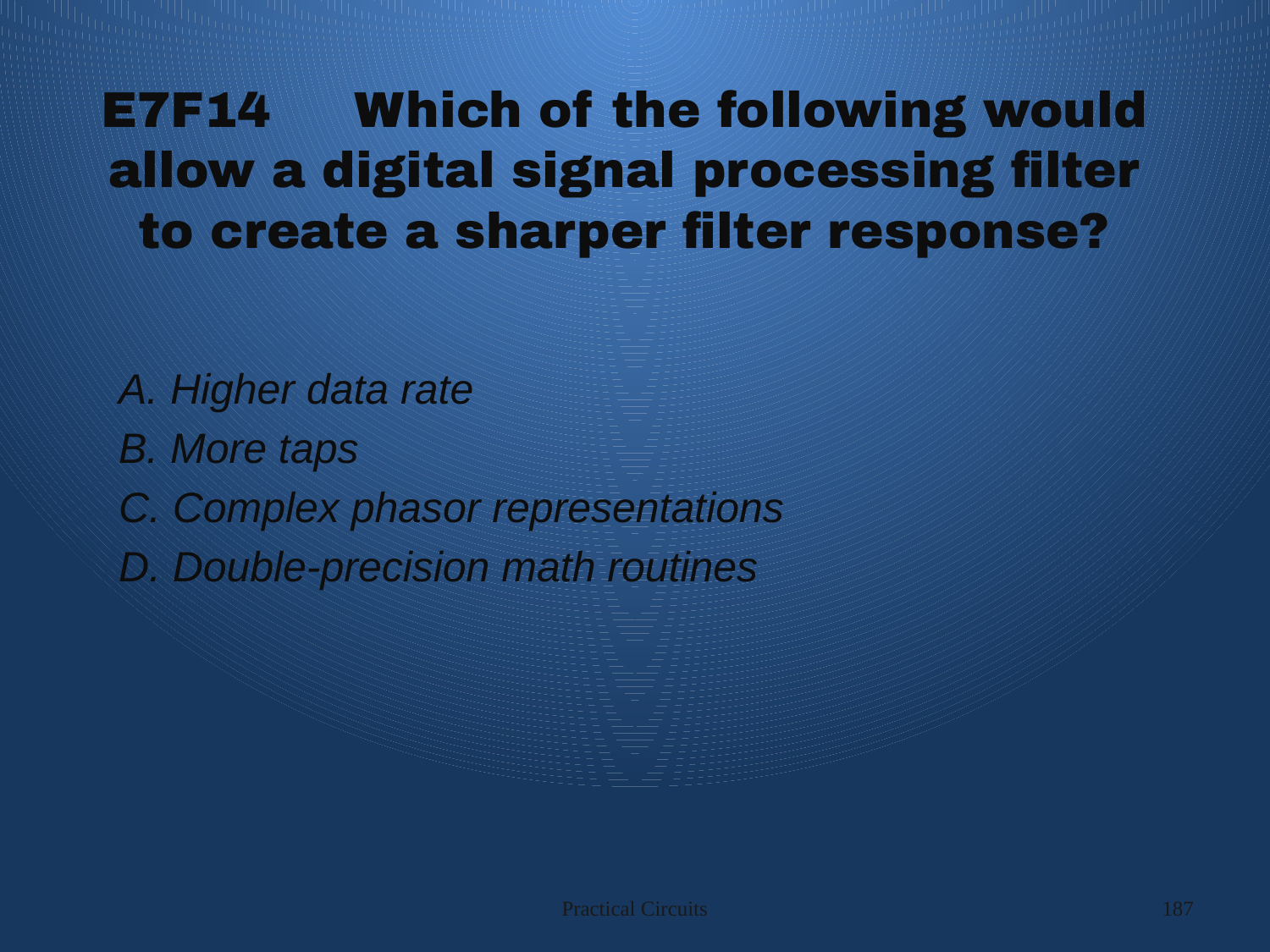

# E7F14     Which of the following would allow a digital signal processing filter to create a sharper filter response?

A. Higher data rate
B. More taps
C. Complex phasor representations
D. Double-precision math routines
Practical Circuits
187